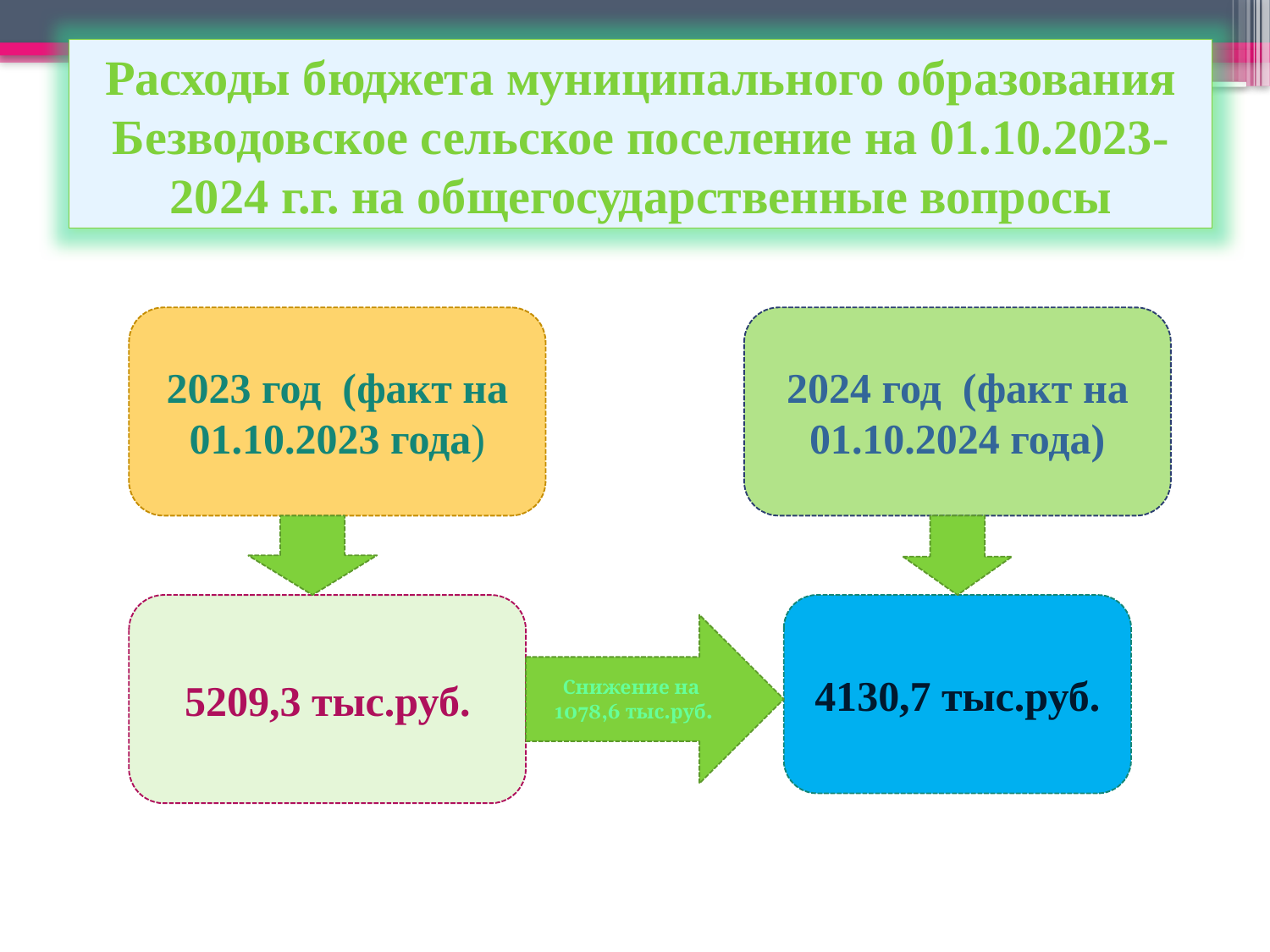

Расходы бюджета муниципального образования Безводовское сельское поселение на 01.10.2023-2024 г.г. на общегосударственные вопросы
2023 год  (факт на 01.10.2023 года)
2024 год  (факт на 01.10.2024 года)

5209,3 тыс.руб.
4130,7 тыс.руб.
Снижение на  1078,6 тыс.руб.